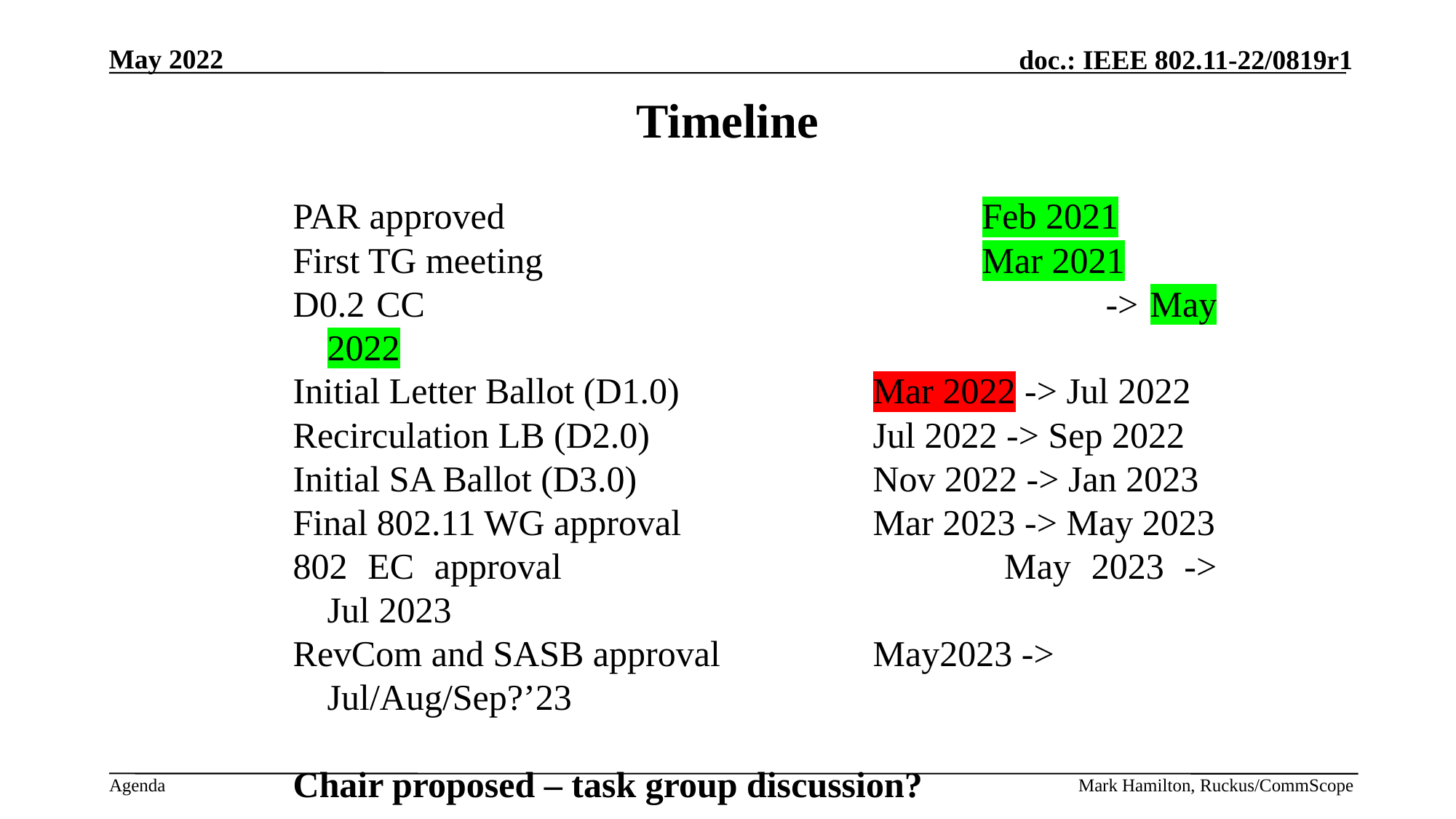

# Timeline

PAR approved					Feb 2021
First TG meeting					Mar 2021
D0.2 CC							 -> May 2022
Initial Letter Ballot (D1.0)		Mar 2022 -> Jul 2022
Recirculation LB (D2.0)			Jul 2022 -> Sep 2022
Initial SA Ballot (D3.0)			Nov 2022 -> Jan 2023
Final 802.11 WG approval		Mar 2023 -> May 2023
802 EC approval					May 2023 -> Jul 2023
RevCom and SASB approval		May2023 -> Jul/Aug/Sep?’23

Chair proposed – task group discussion?